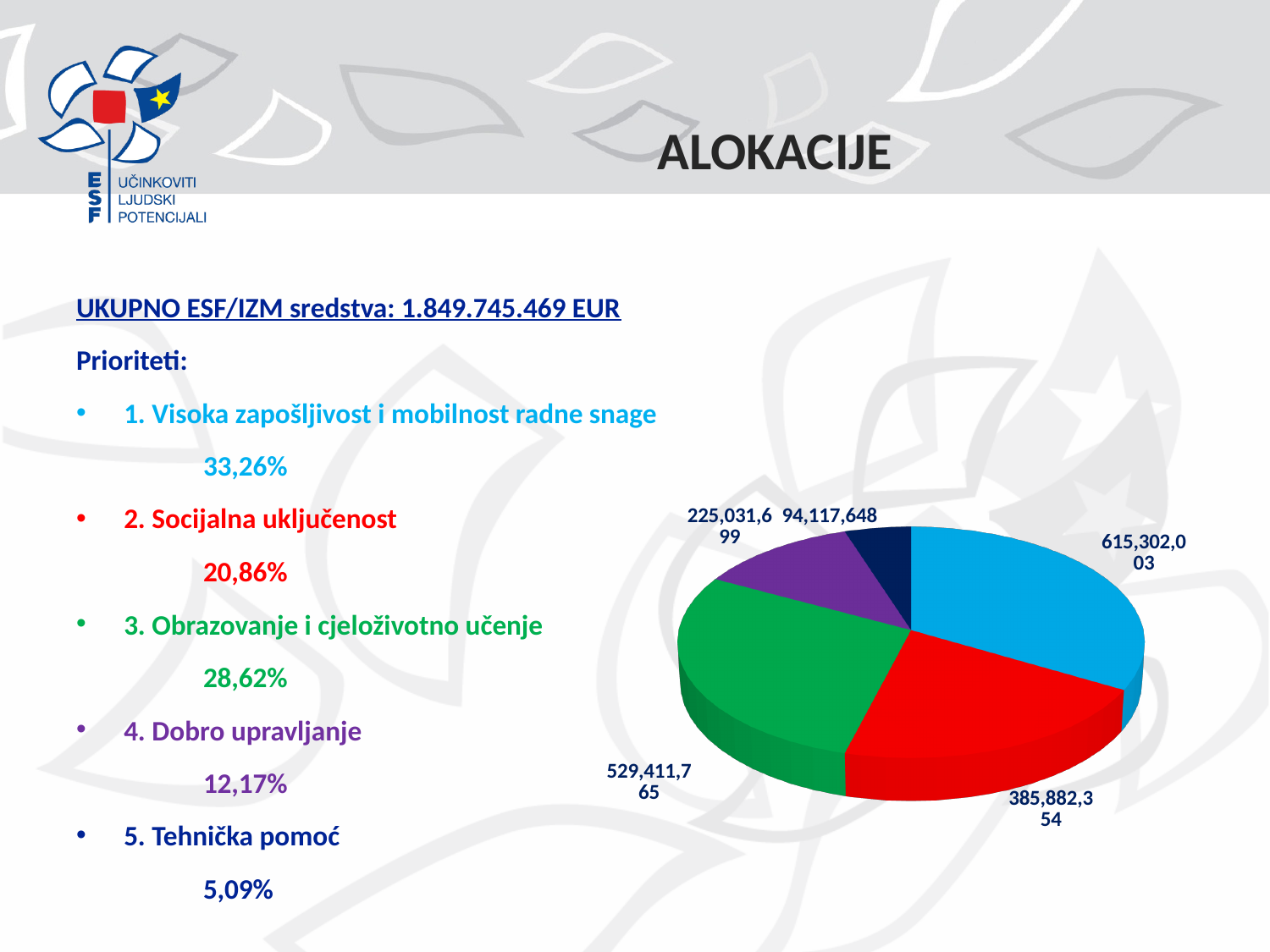

# ALOKACIJE
UKUPNO ESF/IZM sredstva: 1.849.745.469 EUR
Prioriteti:
1. Visoka zapošljivost i mobilnost radne snage
	33,26%
2. Socijalna uključenost
	20,86%
3. Obrazovanje i cjeloživotno učenje
	28,62%
4. Dobro upravljanje
	12,17%
5. Tehnička pomoć
	5,09%

[unsupported chart]